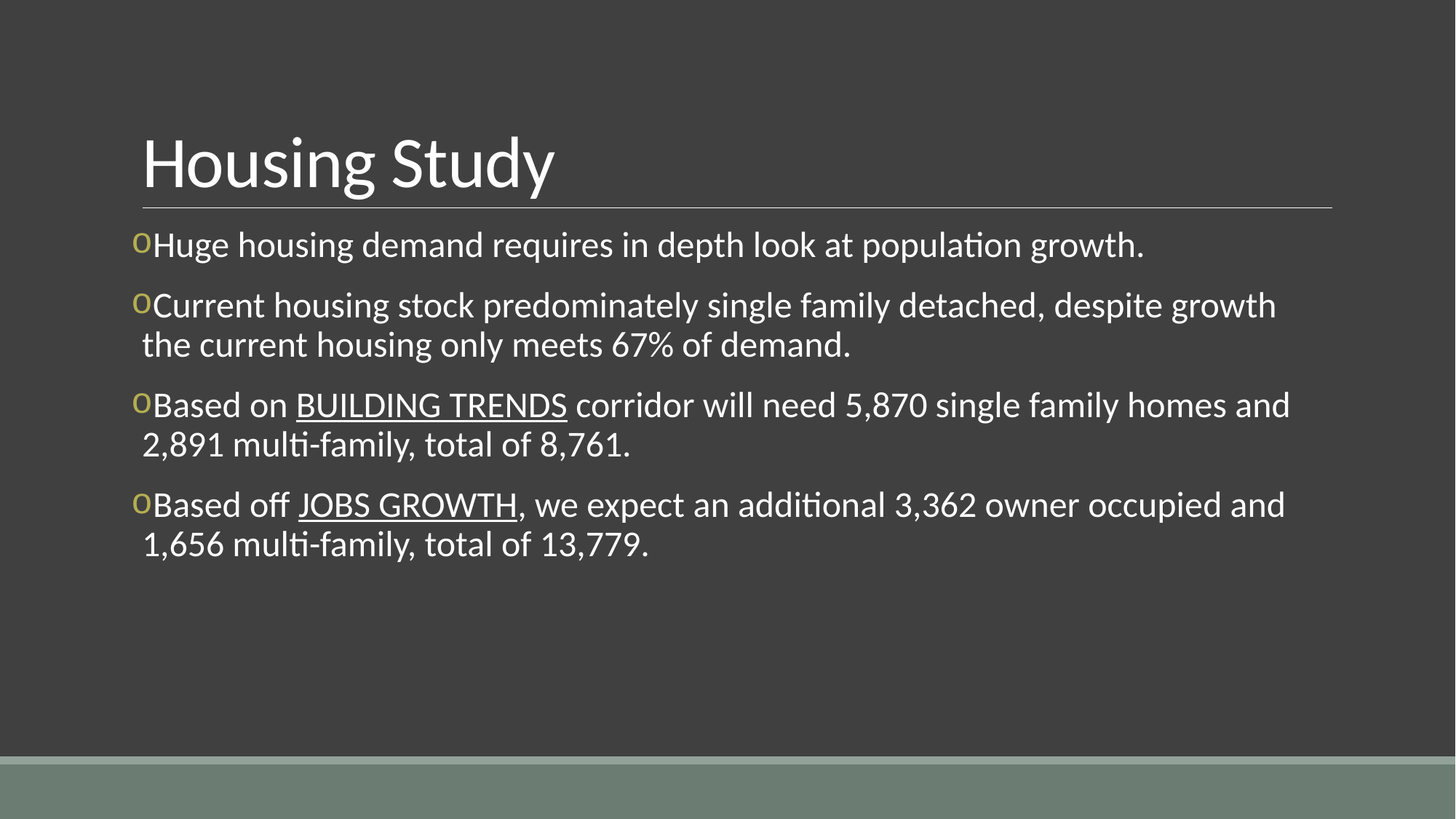

# Housing Study
Huge housing demand requires in depth look at population growth.
Current housing stock predominately single family detached, despite growth the current housing only meets 67% of demand.
Based on BUILDING TRENDS corridor will need 5,870 single family homes and 2,891 multi-family, total of 8,761.
Based off JOBS GROWTH, we expect an additional 3,362 owner occupied and 1,656 multi-family, total of 13,779.